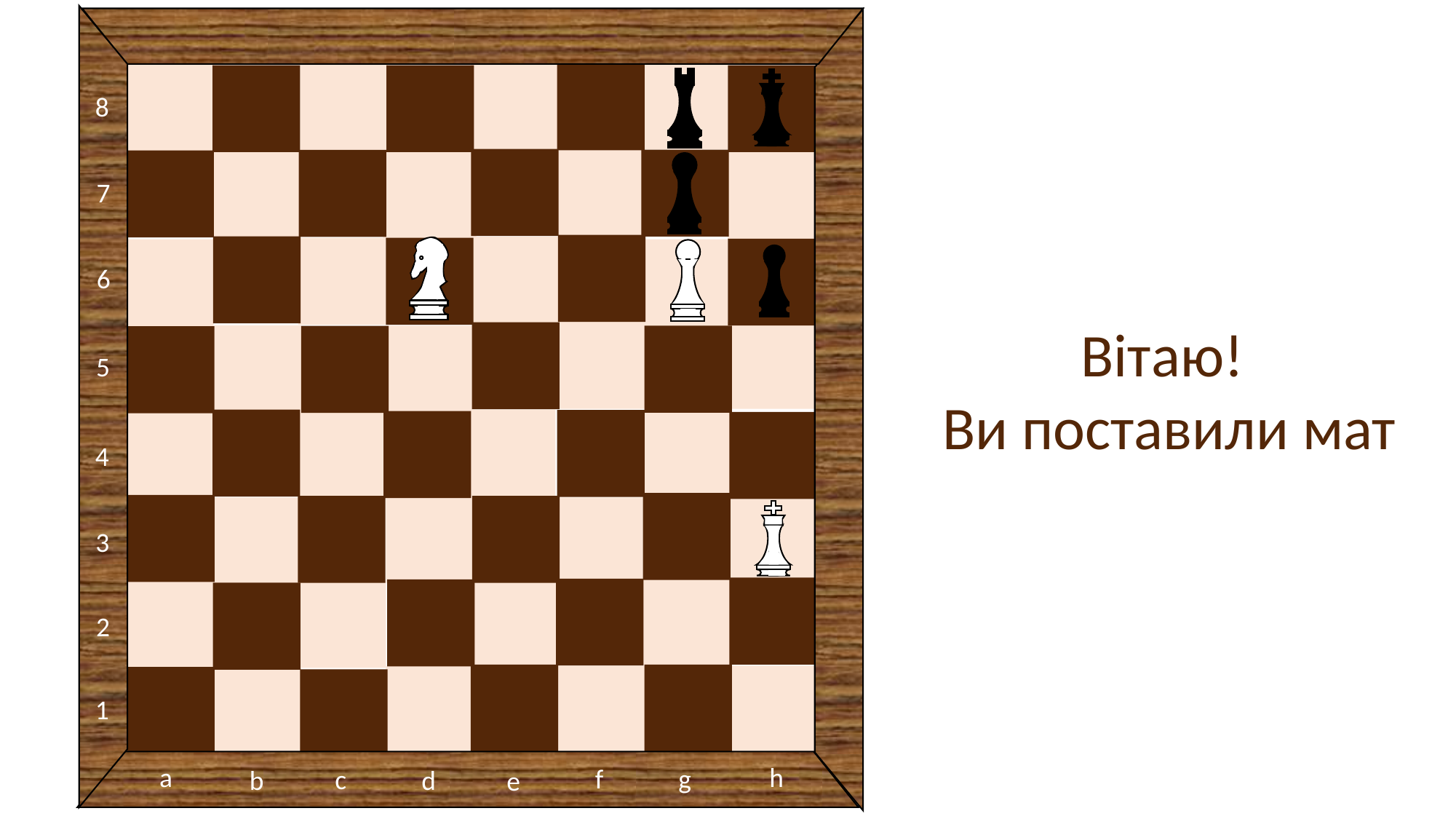

8

7

6
Вітаю!
Ви поставили мат
5
4

3
2
1
a
h
f
g
c
d
b
e